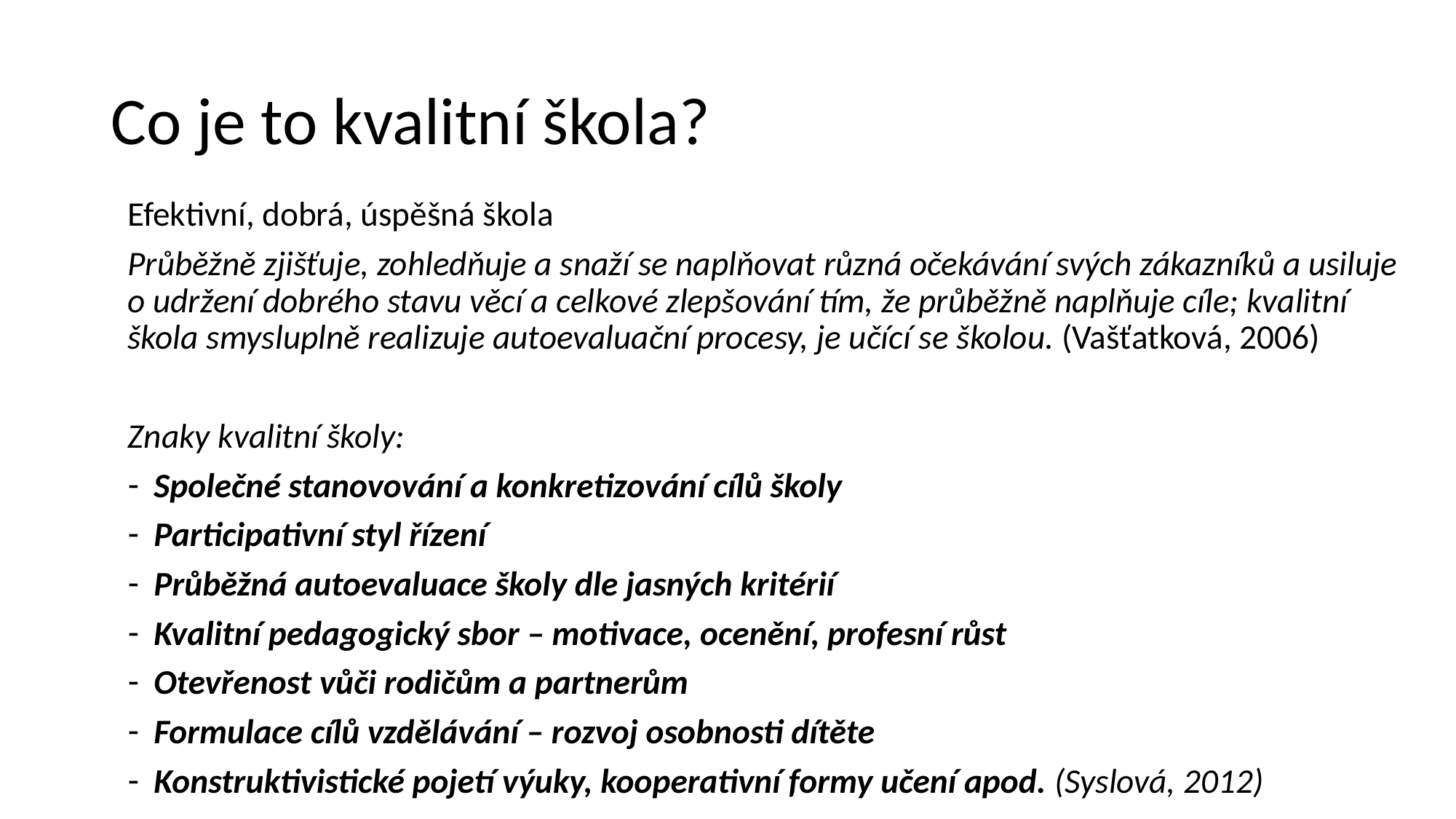

# Co je to kvalitní škola?
Efektivní, dobrá, úspěšná škola
Průběžně zjišťuje, zohledňuje a snaží se naplňovat různá očekávání svých zákazníků a usiluje o udržení dobrého stavu věcí a celkové zlepšování tím, že průběžně naplňuje cíle; kvalitní škola smysluplně realizuje autoevaluační procesy, je učící se školou. (Vašťatková, 2006)

Znaky kvalitní školy:
Společné stanovování a konkretizování cílů školy
Participativní styl řízení
Průběžná autoevaluace školy dle jasných kritérií
Kvalitní pedagogický sbor – motivace, ocenění, profesní růst
Otevřenost vůči rodičům a partnerům
Formulace cílů vzdělávání – rozvoj osobnosti dítěte
Konstruktivistické pojetí výuky, kooperativní formy učení apod. (Syslová, 2012)